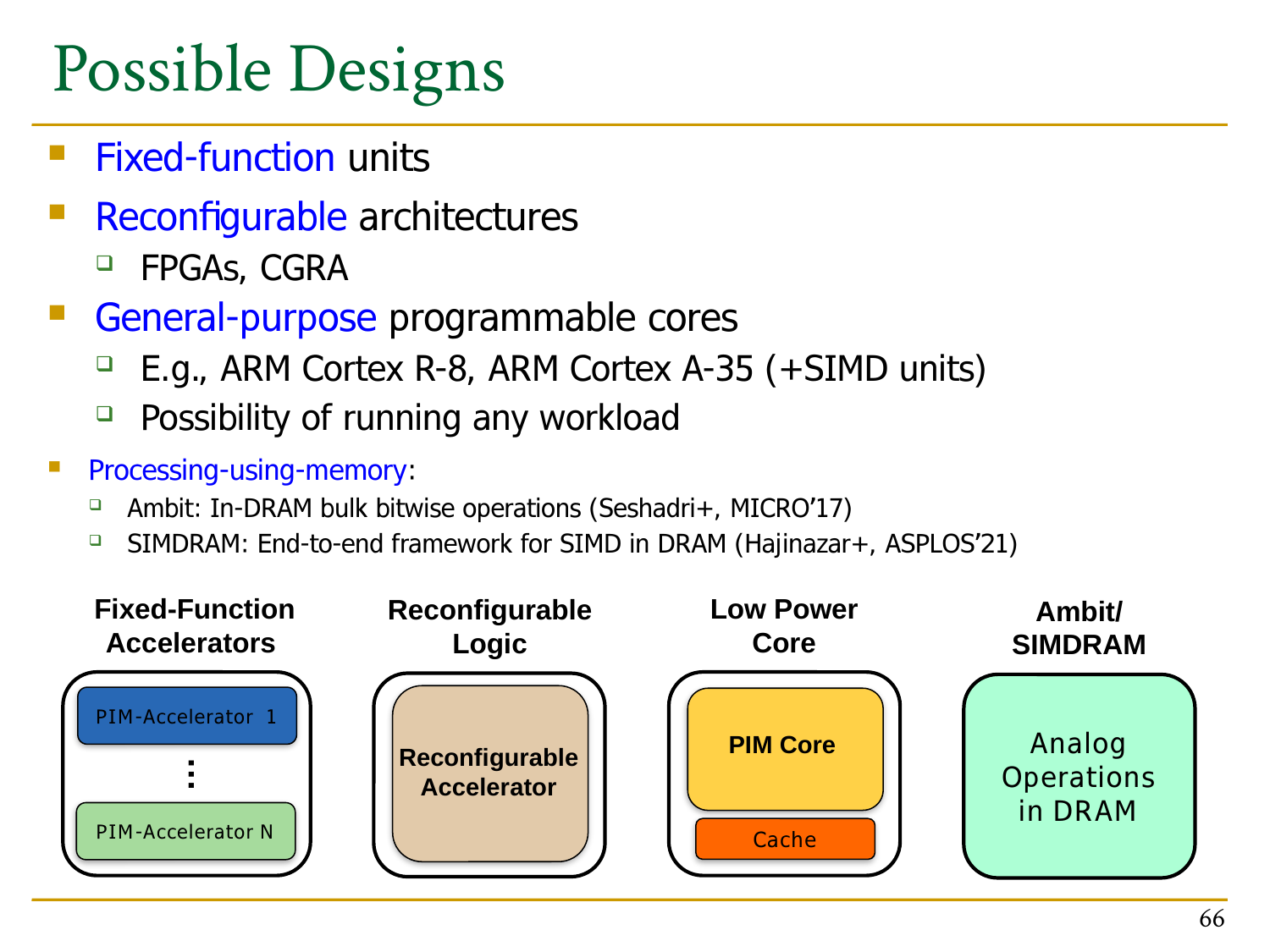

# Possible Designs
Fixed-function units
Reconfigurable architectures
FPGAs, CGRA
General-purpose programmable cores
E.g., ARM Cortex R-8, ARM Cortex A-35 (+SIMD units)
Possibility of running any workload
Processing-using-memory:
Ambit: In-DRAM bulk bitwise operations (Seshadri+, MICRO’17)
SIMDRAM: End-to-end framework for SIMD in DRAM (Hajinazar+, ASPLOS’21)
Fixed-Function Accelerators

PIM-Accelerator  1
…
PIM-Accelerator N
Low Power Core

PIM Core
Cache
Reconfigurable Logic

Reconfigurable Accelerator
Ambit/
SIMDRAM
Analog Operations in DRAM
66